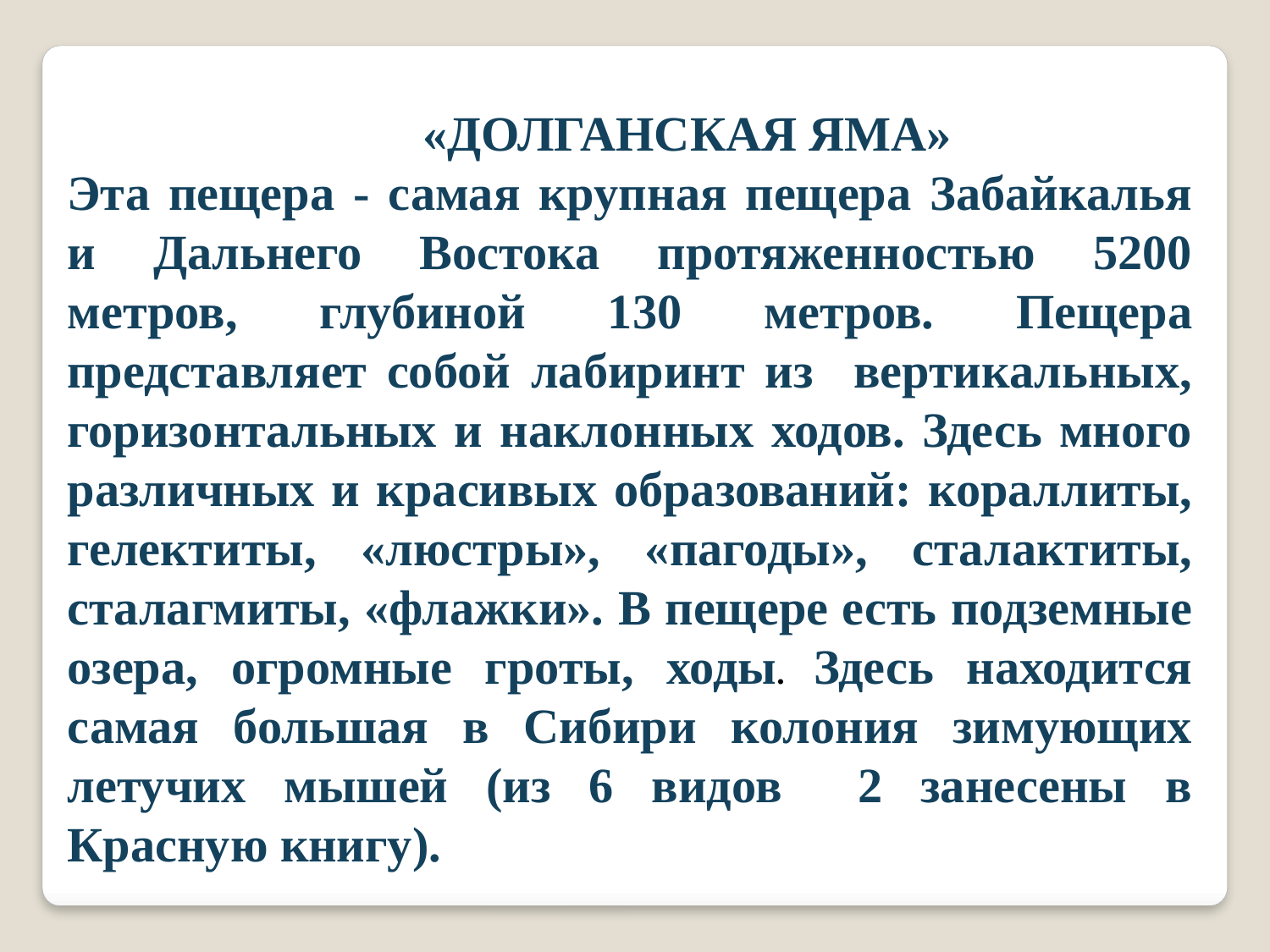

«ДОЛГАНСКАЯ ЯМА»
Эта пещера - самая крупная пещера Забайкалья и Дальнего Востока протяженностью 5200 метров, глубиной 130 метров. Пещера представляет собой лабиринт из  вертикальных, горизонтальных и наклонных ходов. Здесь много различных и красивых образований: кораллиты, гелектиты, «люстры», «пагоды», сталактиты, сталагмиты, «флажки». В пещере есть подземные озера, огромные гроты, ходы. Здесь находится самая большая в Сибири колония зимующих летучих мышей (из 6 видов  2 занесены в Красную книгу).